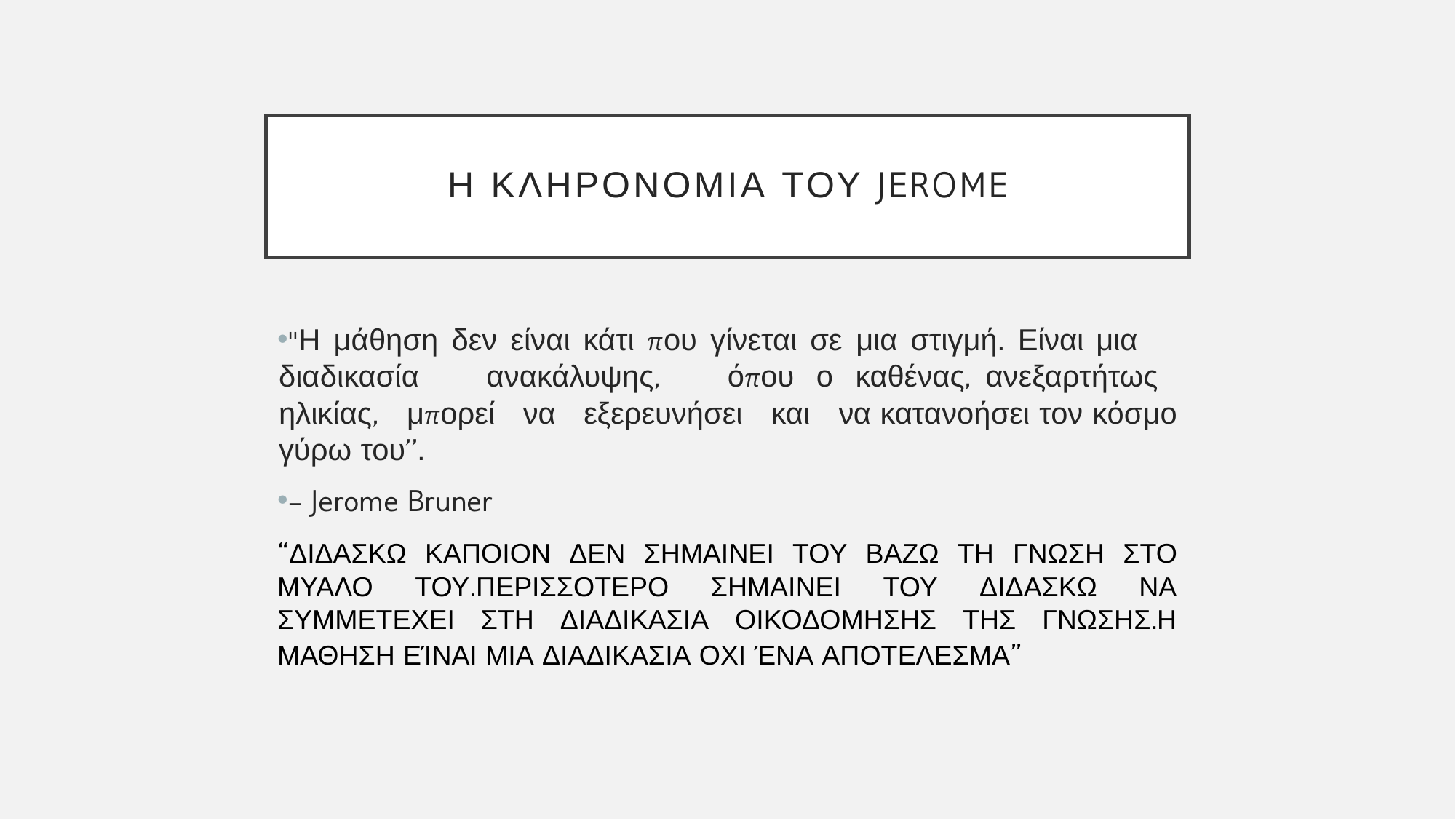

# Η ΚΛΗΡΟΝΟΜΙΑ ΤΟΥ jerome
"Η μάθηση δεν είναι κάτι που γίνεται σε μια στιγμή. Είναι μια   διαδικασία   ανακάλυψης,   όπου ο καθένας, ανεξαρτήτως  ηλικίας,  μπορεί  να  εξερευνήσει  και  να κατανοήσει τον κόσμο γύρω του’’.
– Jerome Bruner
“ΔΙΔΑΣΚΩ ΚΑΠΟΙΟΝ ΔΕΝ ΣΗΜΑΙΝΕΙ ΤΟΥ ΒΑΖΩ ΤΗ ΓΝΩΣΗ ΣΤΟ ΜΥΑΛΟ ΤΟΥ.ΠΕΡΙΣΣΟΤΕΡΟ ΣΗΜΑΙΝΕΙ ΤΟΥ ΔΙΔΑΣΚΩ ΝΑ ΣΥΜΜΕΤΕΧΕΙ ΣΤΗ ΔΙΑΔΙΚΑΣΙΑ ΟΙΚΟΔΟΜΗΣΗΣ ΤΗΣ ΓΝΩΣΗΣ.Η ΜΑΘΗΣΗ ΕΊΝΑΙ ΜΙΑ ΔΙΑΔΙΚΑΣΙΑ ΟΧΙ ΈΝΑ ΑΠΟΤΕΛΕΣΜΑ”